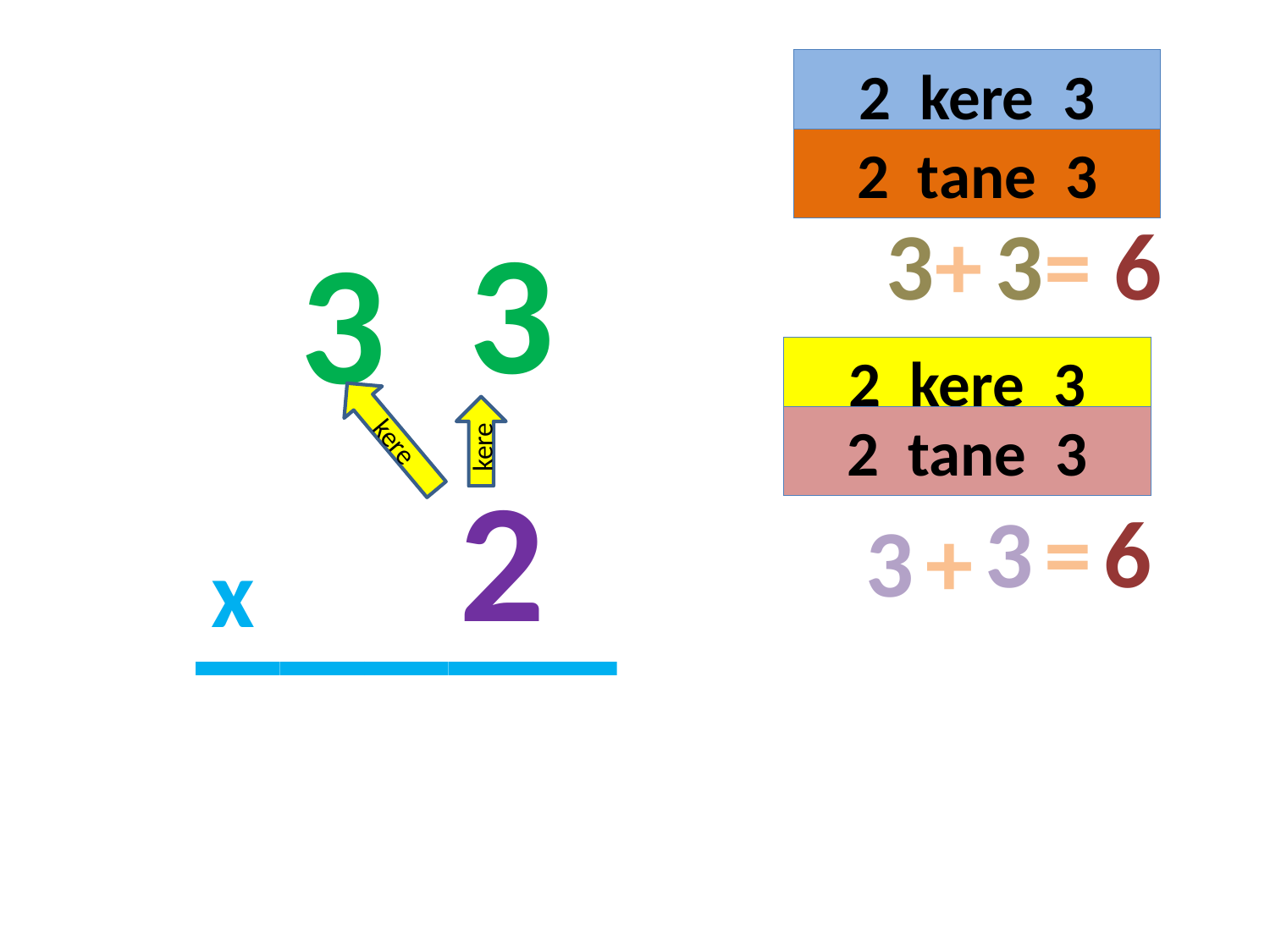

2  kere  3
2  tane  3
3
3
+
3
=
6
3
#

2  kere  3
kere
kere
2  tane  3

2
_____
3
=
6
3
+
x